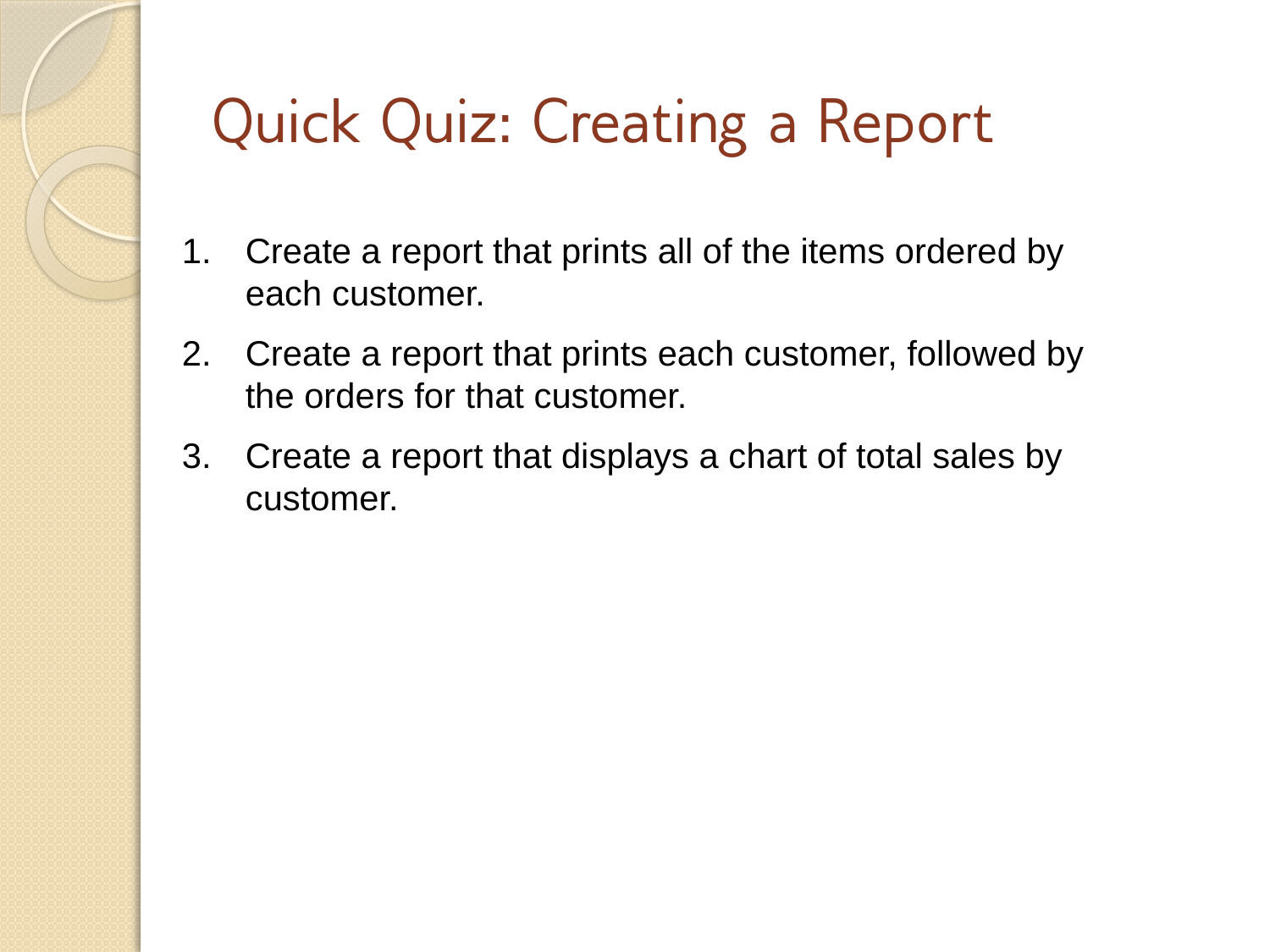

# Quick Quiz: Creating a Report
1.	Create a report that prints all of the items ordered by each customer.
2.	Create a report that prints each customer, followed by the orders for that customer.
3.	Create a report that displays a chart of total sales by customer.